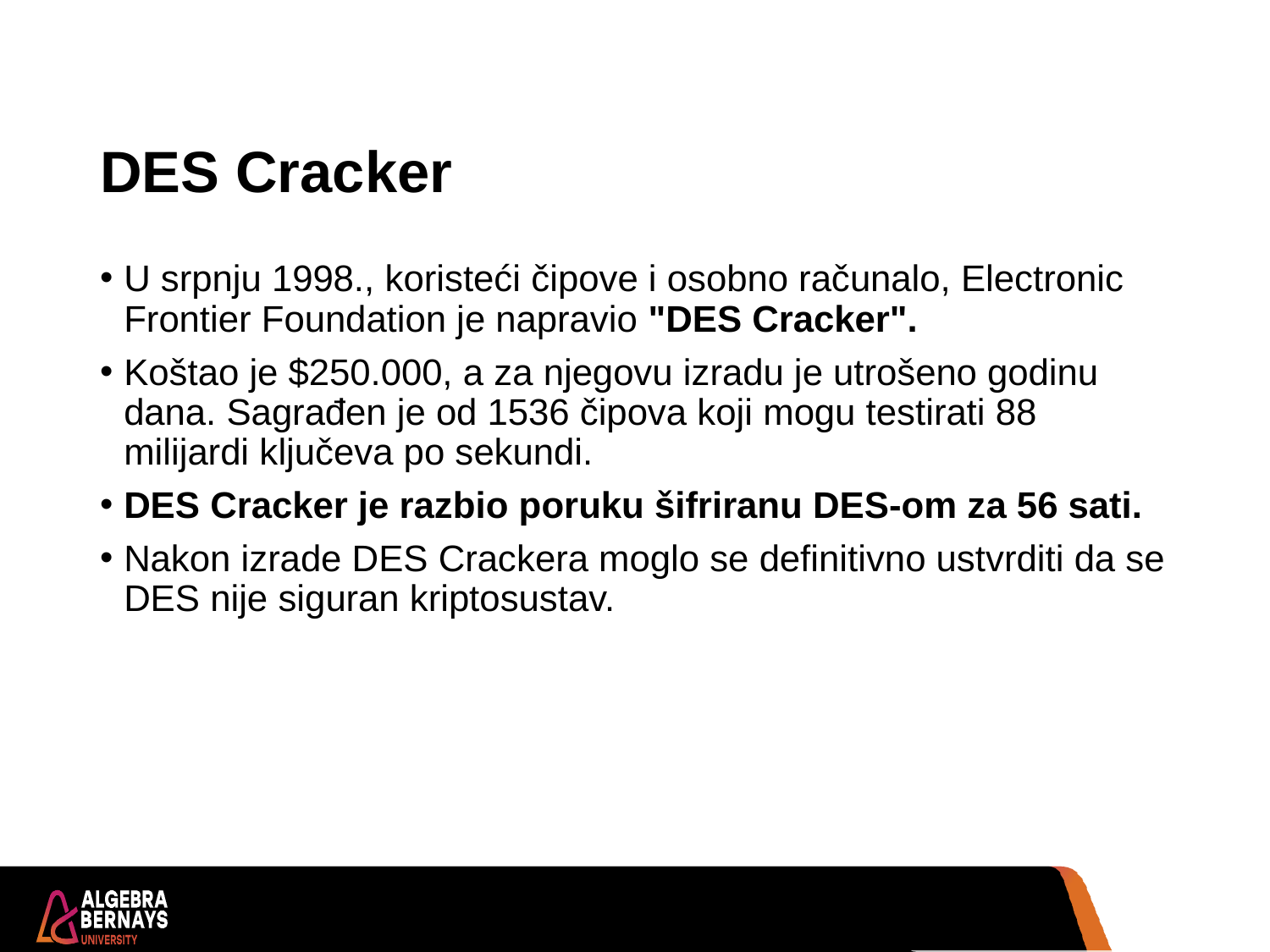

# DES Cracker
U srpnju 1998., koristeći čipove i osobno računalo, Electronic Frontier Foundation je napravio "DES Cracker".
Koštao je $250.000, a za njegovu izradu je utrošeno godinu dana. Sagrađen je od 1536 čipova koji mogu testirati 88 milijardi ključeva po sekundi.
DES Cracker je razbio poruku šifriranu DES-om za 56 sati.
Nakon izrade DES Crackera moglo se definitivno ustvrditi da se DES nije siguran kriptosustav.